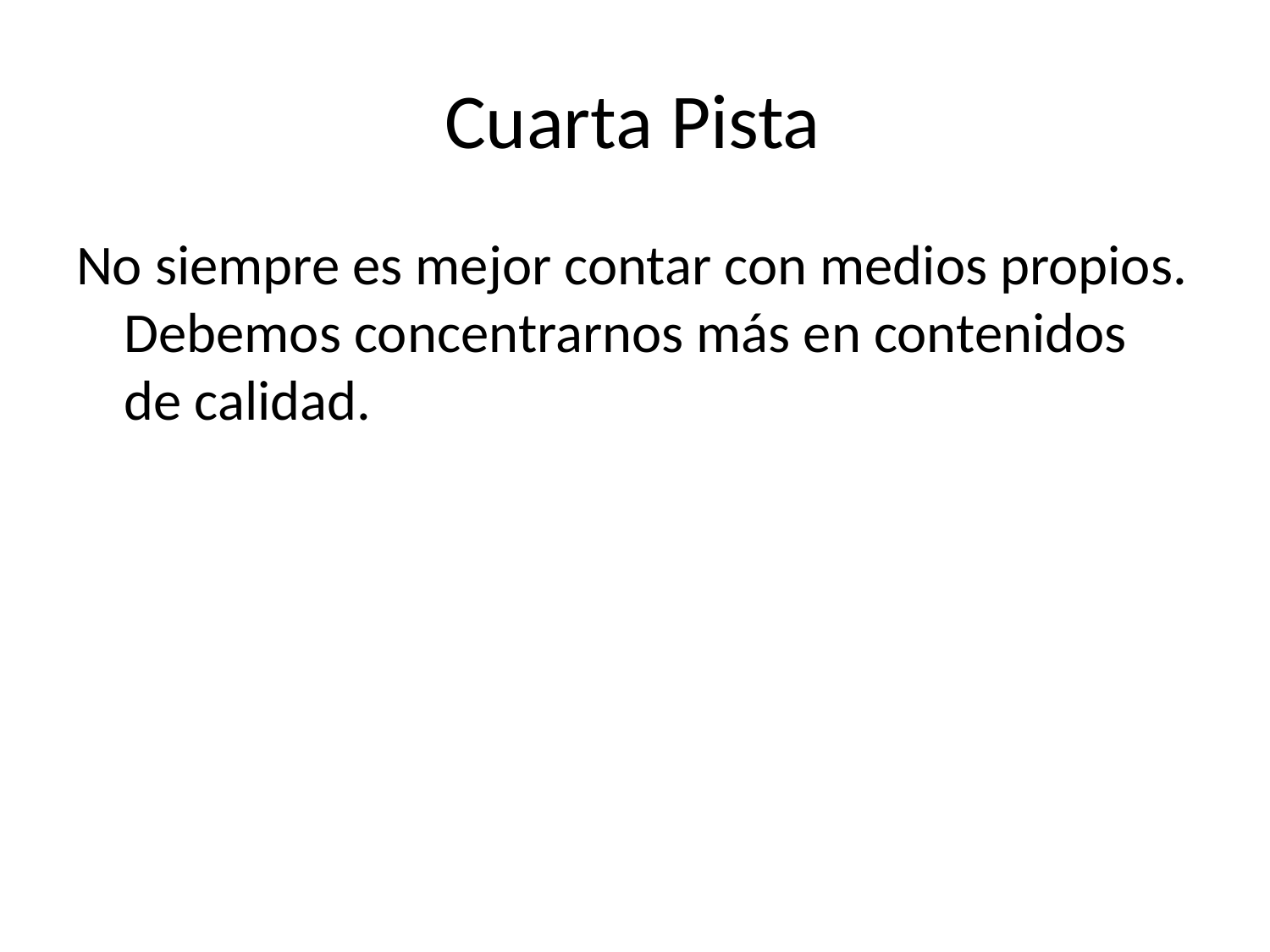

# Cuarta Pista
No siempre es mejor contar con medios propios. Debemos concentrarnos más en contenidos de calidad.